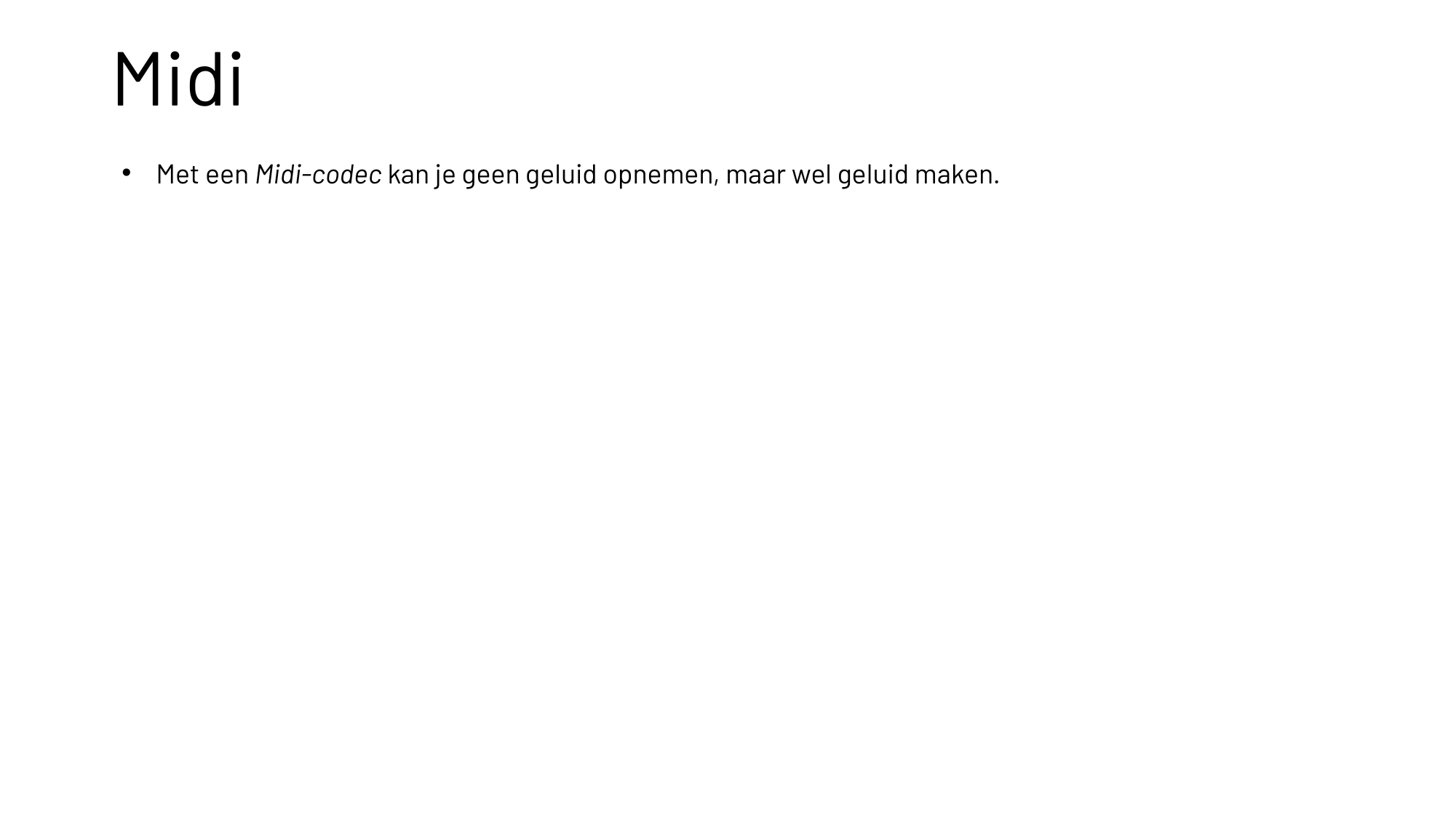

Midi
Met een Midi-codec kan je geen geluid opnemen, maar wel geluid maken.